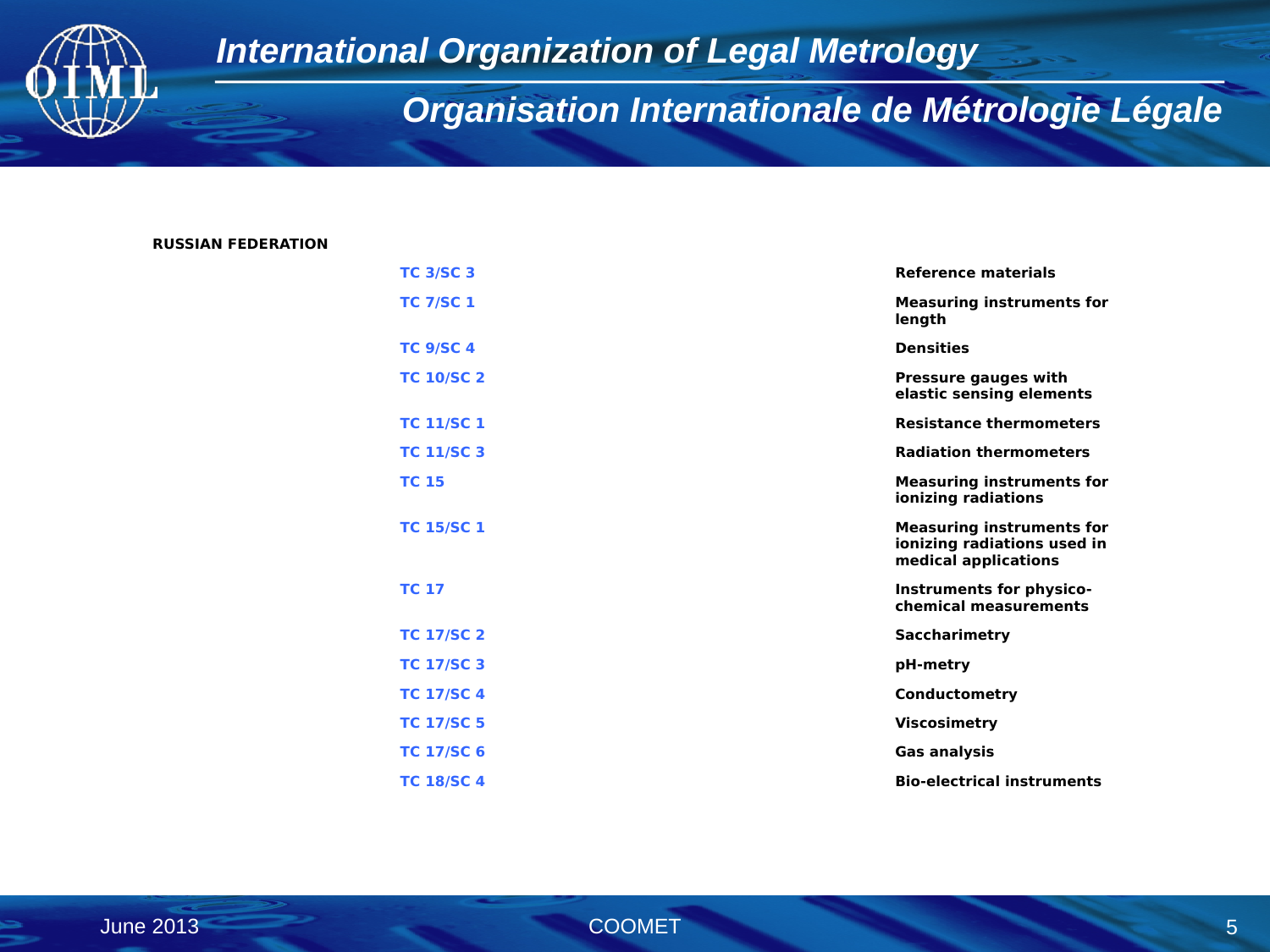

| RUSSIAN FEDERATION |  |  |  |
| --- | --- | --- | --- |
|  | TC 3/SC 3 |  | Reference materials |
|  | TC 7/SC 1 |  | Measuring instruments for length |
|  | TC 9/SC 4 |  | Densities |
|  | TC 10/SC 2 |  | Pressure gauges with elastic sensing elements |
|  | TC 11/SC 1 |  | Resistance thermometers |
|  | TC 11/SC 3 |  | Radiation thermometers |
|  | TC 15 |  | Measuring instruments for ionizing radiations |
|  | TC 15/SC 1 |  | Measuring instruments for ionizing radiations used in medical applications |
|  | TC 17 |  | Instruments for physico-chemical measurements |
|  | TC 17/SC 2 |  | Saccharimetry |
|  | TC 17/SC 3 |  | pH-metry |
|  | TC 17/SC 4 |  | Conductometry |
|  | TC 17/SC 5 |  | Viscosimetry |
|  | TC 17/SC 6 |  | Gas analysis |
|  | TC 18/SC 4 |  | Bio-electrical instruments |

COOMET
June 2013
5